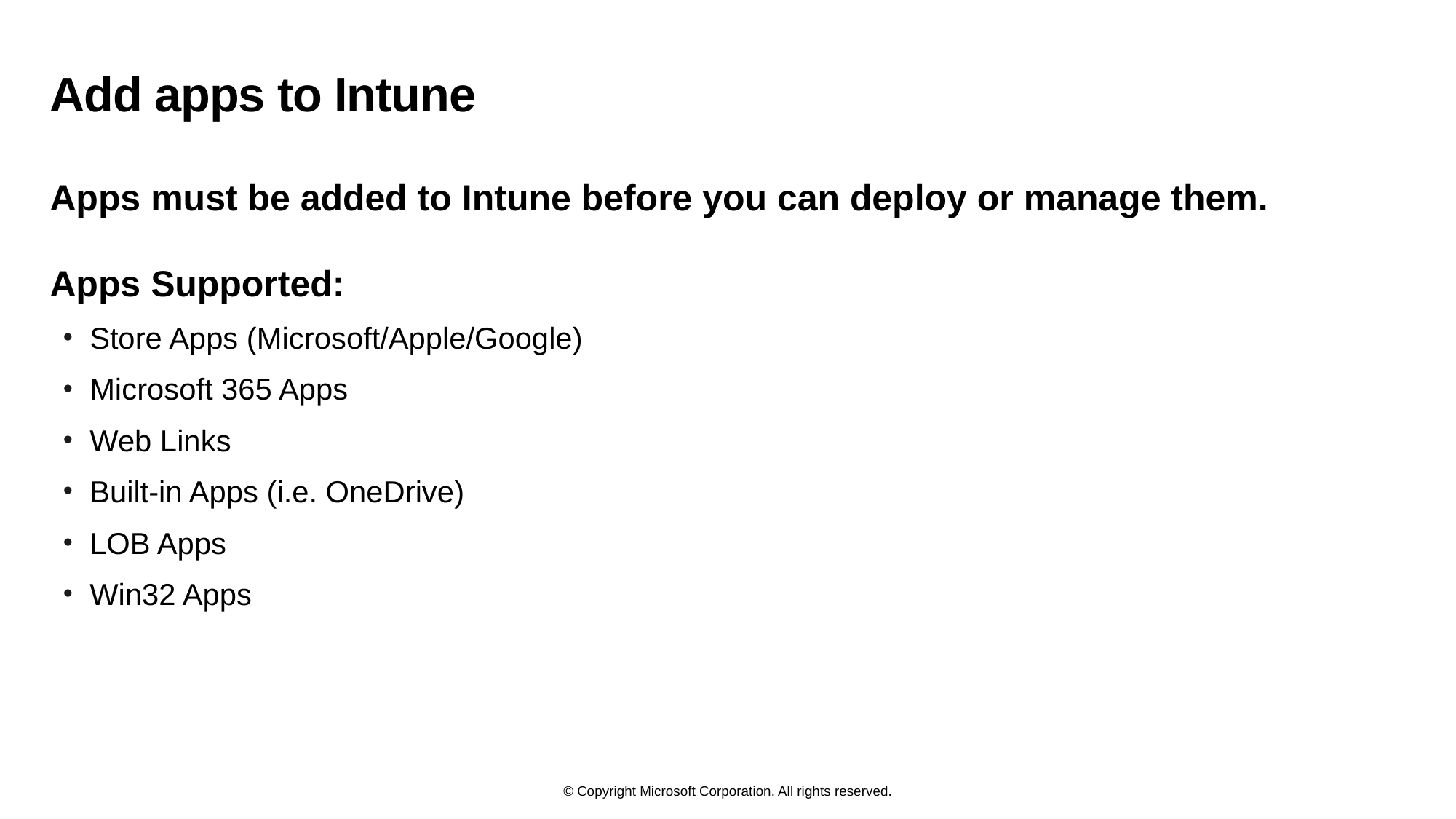

# Add apps to Intune
Apps must be added to Intune before you can deploy or manage them.
Apps Supported:
Store Apps (Microsoft/Apple/Google)
Microsoft 365 Apps
Web Links
Built-in Apps (i.e. OneDrive)
LOB Apps
Win32 Apps